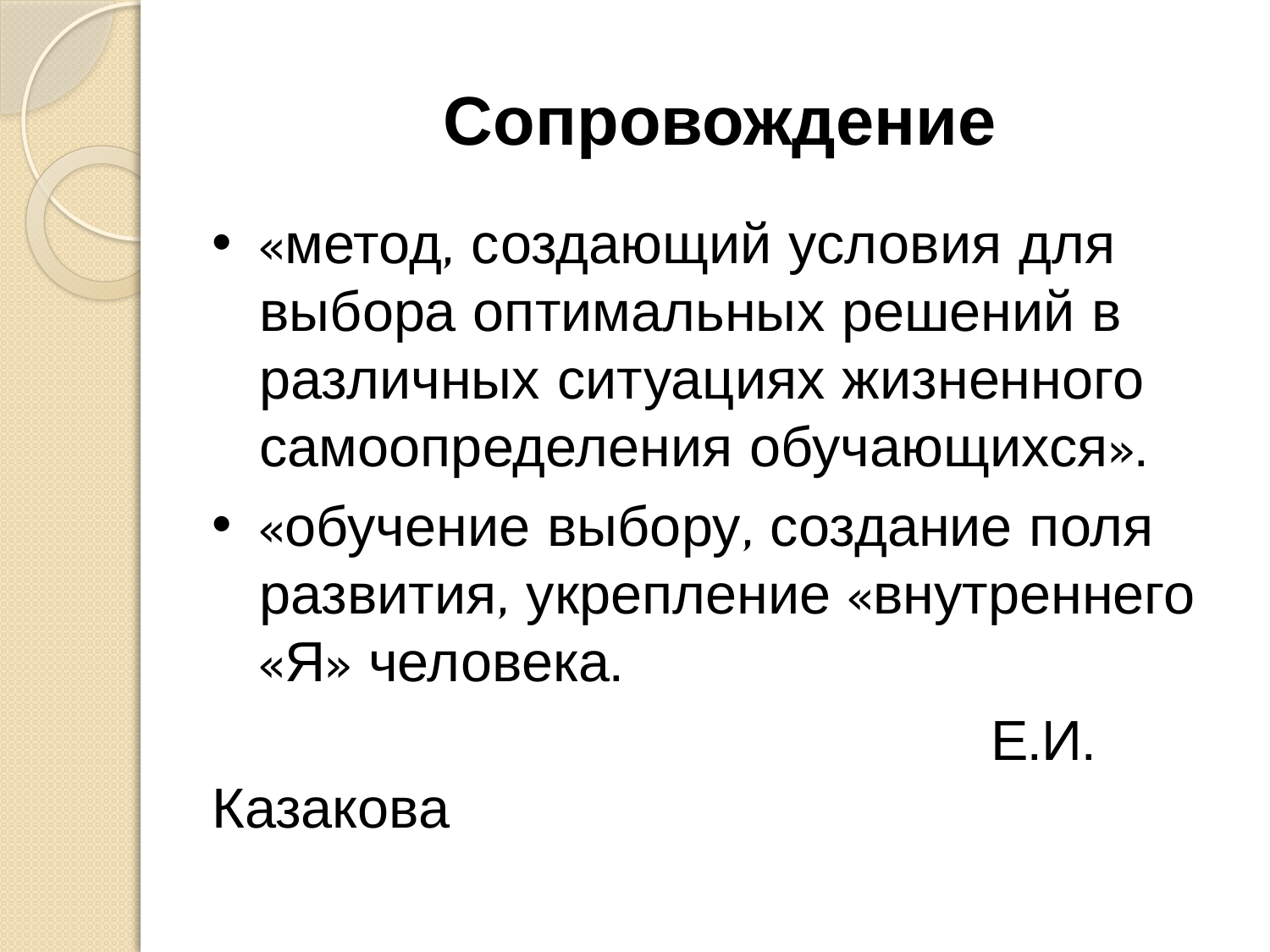

# Сопровождение
«метод, создающий условия для выбора оптимальных решений в различных ситуациях жизненного самоопределения обучающихся».
«обучение выбору, создание поля развития, укрепление «внутреннего «Я» человека.
                                              Е.И. Казакова